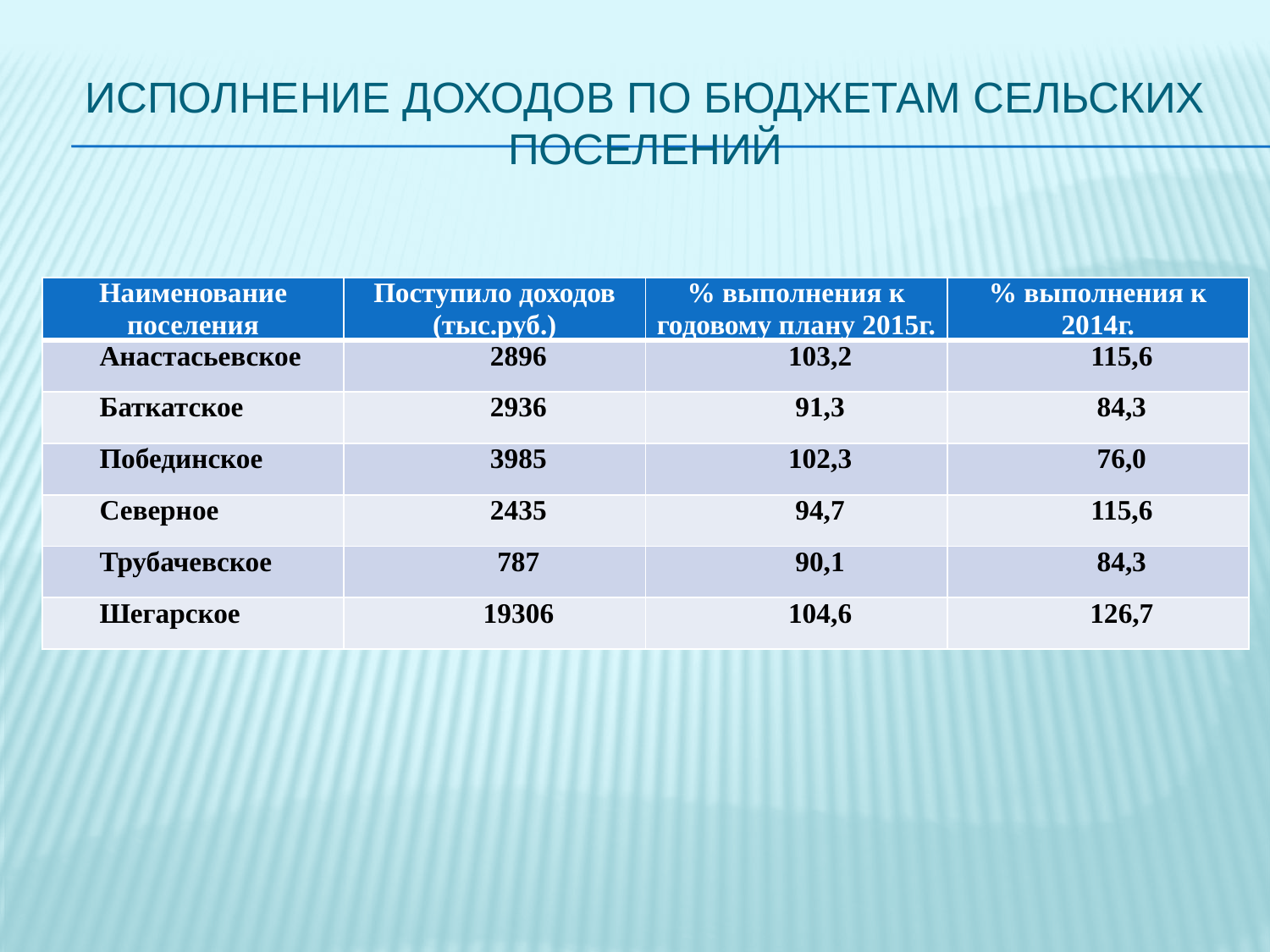

# Исполнение доходов По бюджетам сельских поселений
| Наименование поселения | Поступило доходов (тыс.руб.) | % выполнения к годовому плану 2015г. | % выполнения к 2014г. |
| --- | --- | --- | --- |
| Анастасьевское | 2896 | 103,2 | 115,6 |
| Баткатское | 2936 | 91,3 | 84,3 |
| Побединское | 3985 | 102,3 | 76,0 |
| Северное | 2435 | 94,7 | 115,6 |
| Трубачевское | 787 | 90,1 | 84,3 |
| Шегарское | 19306 | 104,6 | 126,7 |